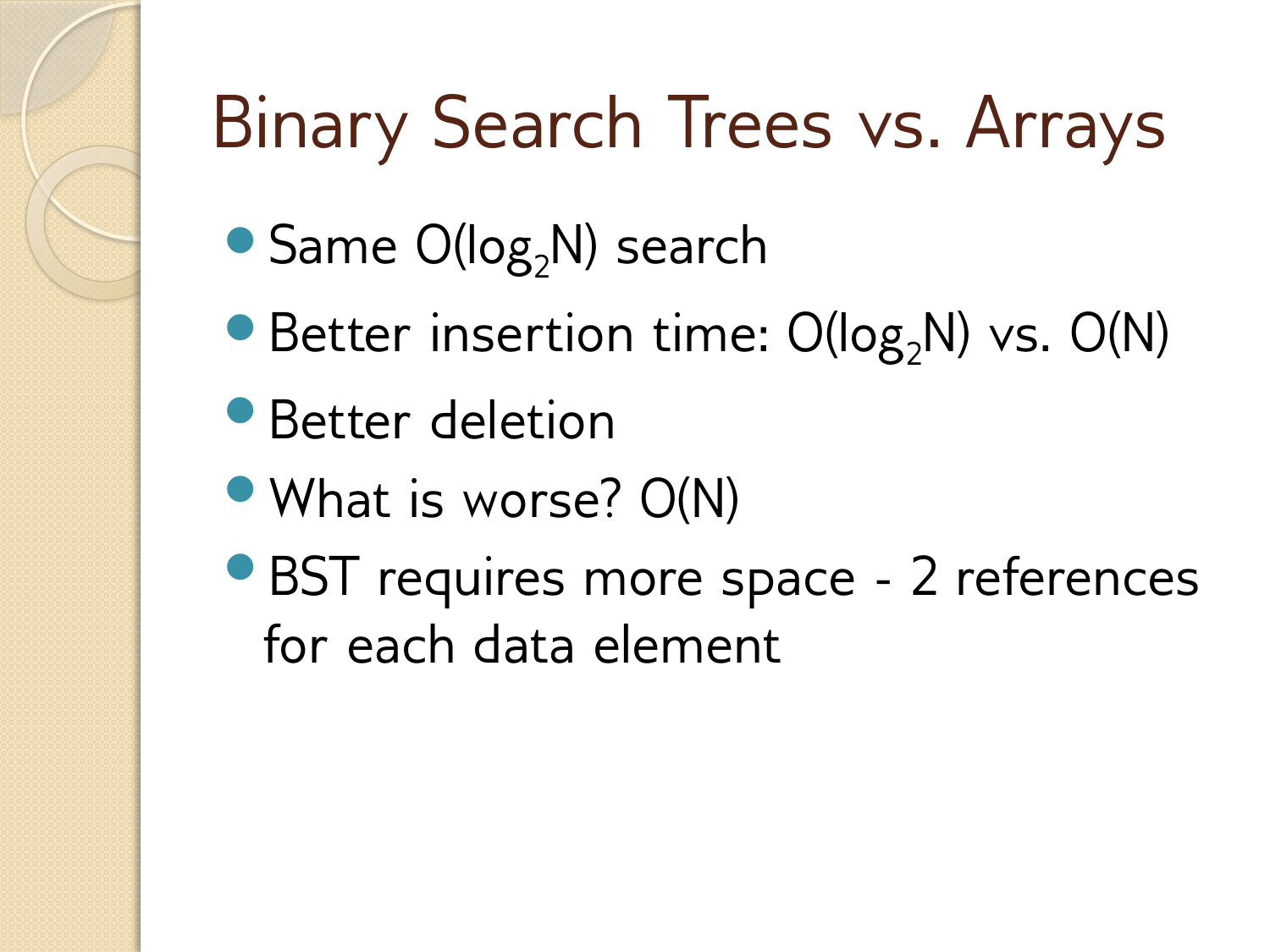

# Binary Search Trees vs. Arrays
Same O(log2N) search
Better insertion time: O(log2N) vs. O(N)
Better deletion
What is worse? O(N)
BST requires more space - 2 references for each data element